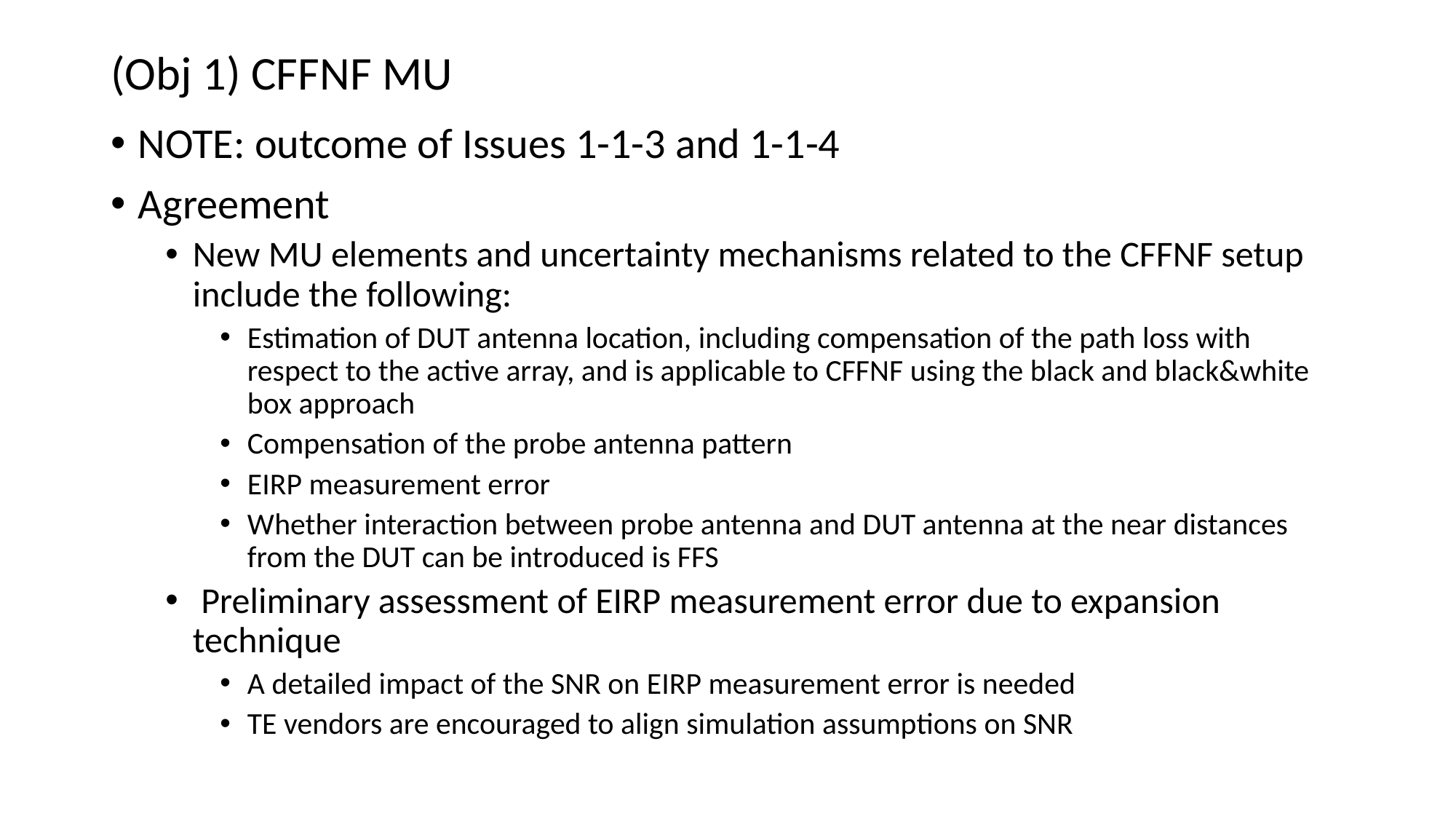

# (Obj 1) CFFNF MU
NOTE: outcome of Issues 1-1-3 and 1-1-4
Agreement
New MU elements and uncertainty mechanisms related to the CFFNF setup include the following:
Estimation of DUT antenna location, including compensation of the path loss with respect to the active array, and is applicable to CFFNF using the black and black&white box approach
Compensation of the probe antenna pattern
EIRP measurement error
Whether interaction between probe antenna and DUT antenna at the near distances from the DUT can be introduced is FFS
 Preliminary assessment of EIRP measurement error due to expansion technique
A detailed impact of the SNR on EIRP measurement error is needed
TE vendors are encouraged to align simulation assumptions on SNR